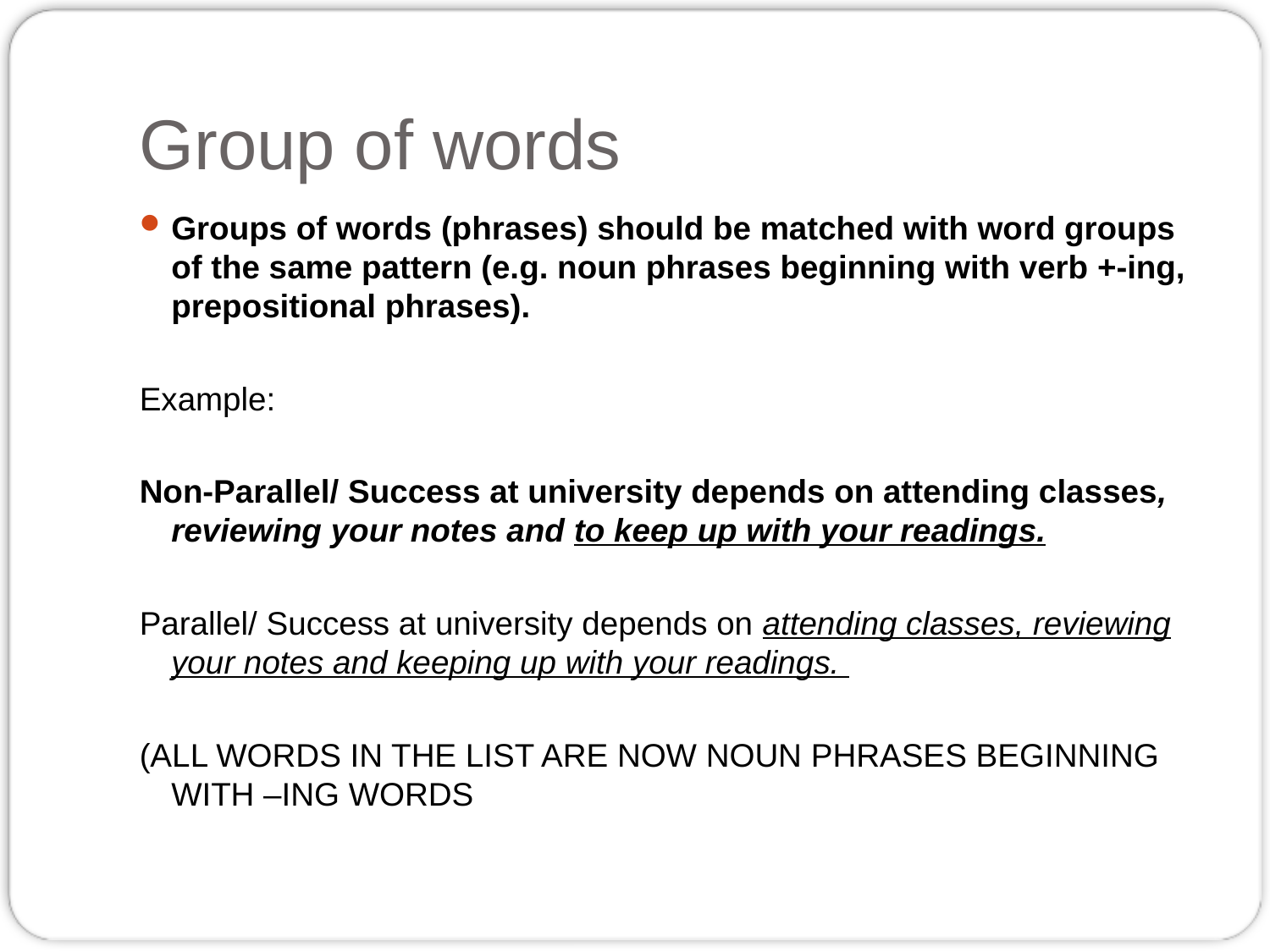

# Group of words
Groups of words (phrases) should be matched with word groups of the same pattern (e.g. noun phrases beginning with verb +-ing, prepositional phrases).

Example:

Non-Parallel/ Success at university depends on attending classes, reviewing your notes and to keep up with your readings.

Parallel/ Success at university depends on attending classes, reviewing your notes and keeping up with your readings.

(ALL WORDS IN THE LIST ARE NOW NOUN PHRASES BEGINNING WITH –ING WORDS